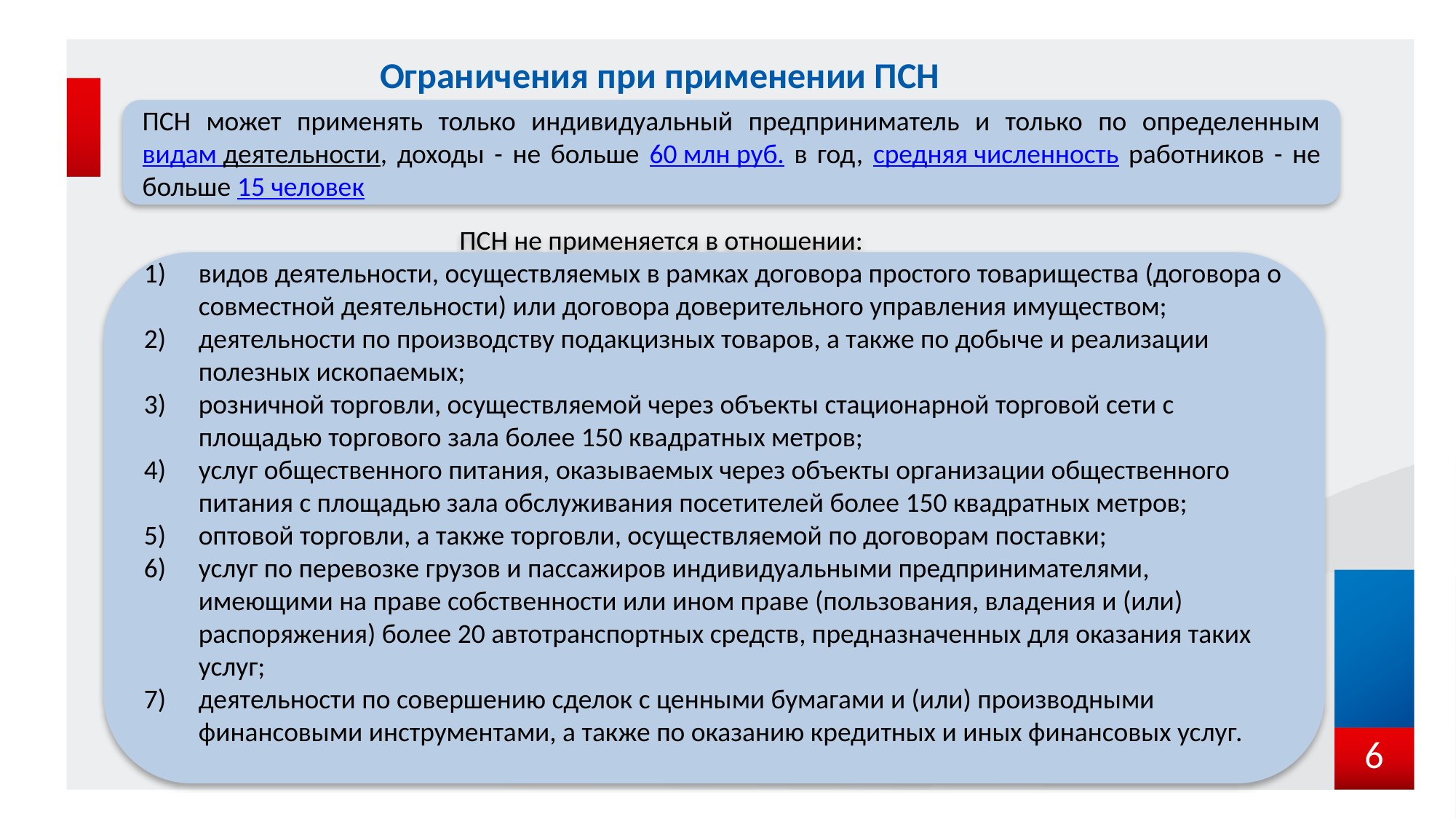

Ограничения при применении ПСН

ПСН может применять только индивидуальный предприниматель и только по определенным видам деятельности, доходы - не больше 60 млн руб. в год, средняя численность работников - не больше 15 человек

                                                   ПСН не применяется в отношении:
видов деятельности, осуществляемых в рамках договора простого товарищества (договора о совместной деятельности) или договора доверительного управления имуществом;
деятельности по производству подакцизных товаров, а также по добыче и реализации полезных ископаемых;
розничной торговли, осуществляемой через объекты стационарной торговой сети с площадью торгового зала более 150 квадратных метров;
услуг общественного питания, оказываемых через объекты организации общественного питания с площадью зала обслуживания посетителей более 150 квадратных метров;
оптовой торговли, а также торговли, осуществляемой по договорам поставки;
услуг по перевозке грузов и пассажиров индивидуальными предпринимателями, имеющими на праве собственности или ином праве (пользования, владения и (или) распоряжения) более 20 автотранспортных средств, предназначенных для оказания таких услуг;
деятельности по совершению сделок с ценными бумагами и (или) производными финансовыми инструментами, а также по оказанию кредитных и иных финансовых услуг.

6